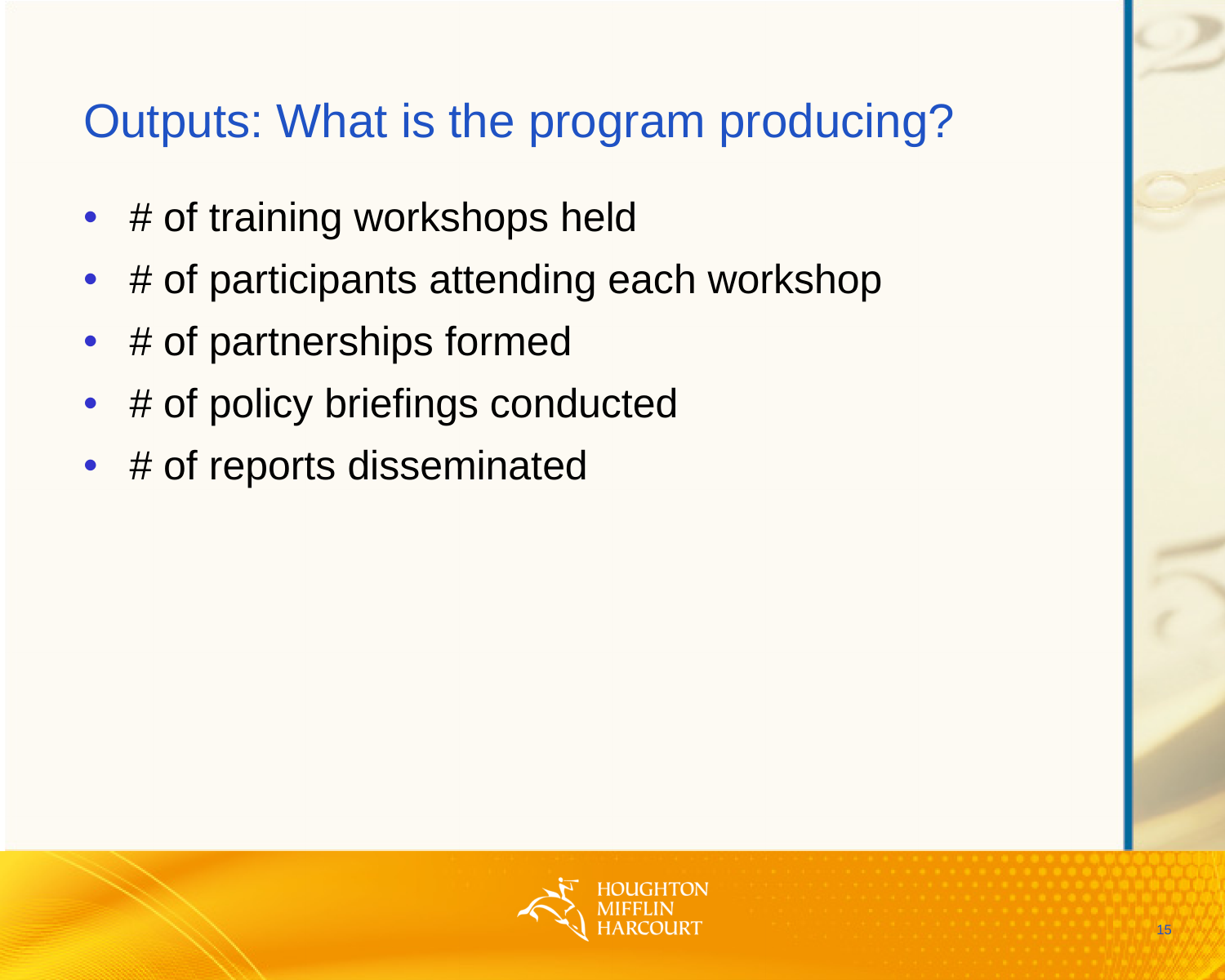

Outputs: What is the program producing?

# of training workshops held
# of participants attending each workshop
# of partnerships formed
# of policy briefings conducted
# of reports disseminated

15